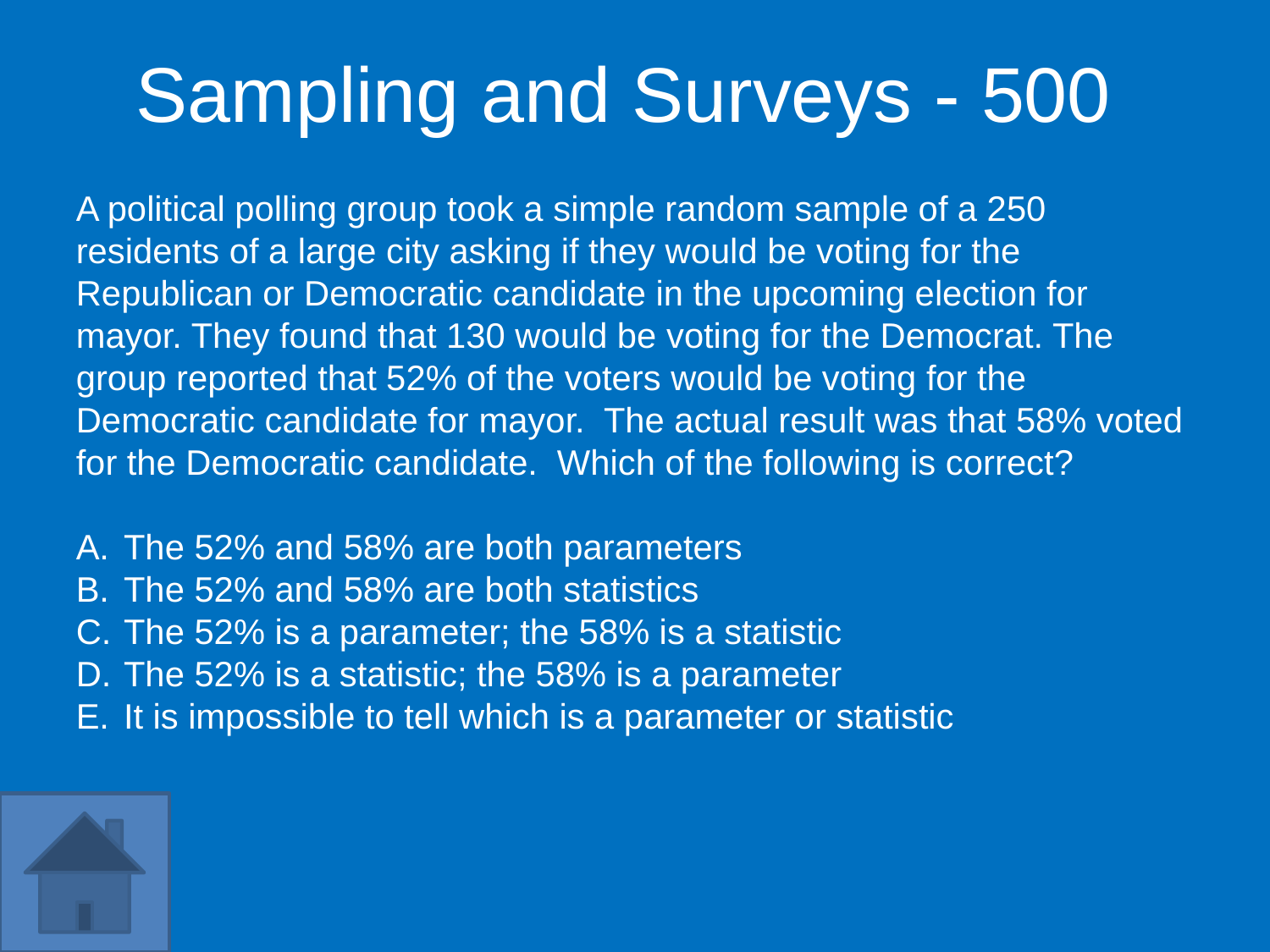

Sampling and Surveys - 500
A political polling group took a simple random sample of a 250 residents of a large city asking if they would be voting for the Republican or Democratic candidate in the upcoming election for mayor. They found that 130 would be voting for the Democrat. The group reported that 52% of the voters would be voting for the Democratic candidate for mayor.  The actual result was that 58% voted for the Democratic candidate.  Which of the following is correct?

The 52% and 58% are both parameters
The 52% and 58% are both statistics
The 52% is a parameter; the 58% is a statistic
The 52% is a statistic; the 58% is a parameter
It is impossible to tell which is a parameter or statistic